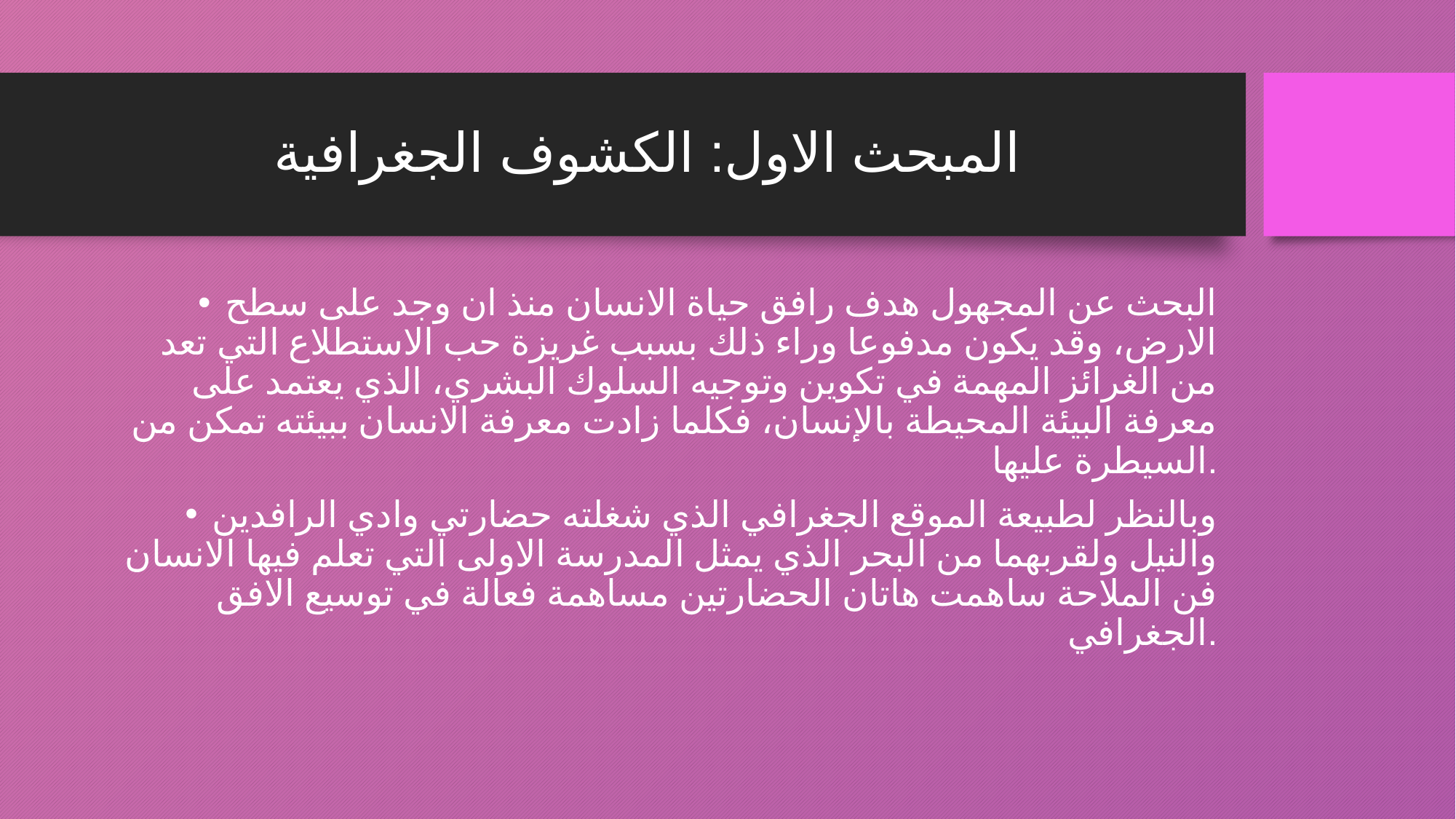

# المبحث الاول: الكشوف الجغرافية
البحث عن المجهول هدف رافق حياة الانسان منذ ان وجد على سطح الارض، وقد يكون مدفوعا وراء ذلك بسبب غريزة حب الاستطلاع التي تعد من الغرائز المهمة في تكوين وتوجيه السلوك البشري، الذي يعتمد على معرفة البيئة المحيطة بالإنسان، فكلما زادت معرفة الانسان ببيئته تمكن من السيطرة عليها.
وبالنظر لطبيعة الموقع الجغرافي الذي شغلته حضارتي وادي الرافدين والنيل ولقربهما من البحر الذي يمثل المدرسة الاولى التي تعلم فيها الانسان فن الملاحة ساهمت هاتان الحضارتين مساهمة فعالة في توسيع الافق الجغرافي.